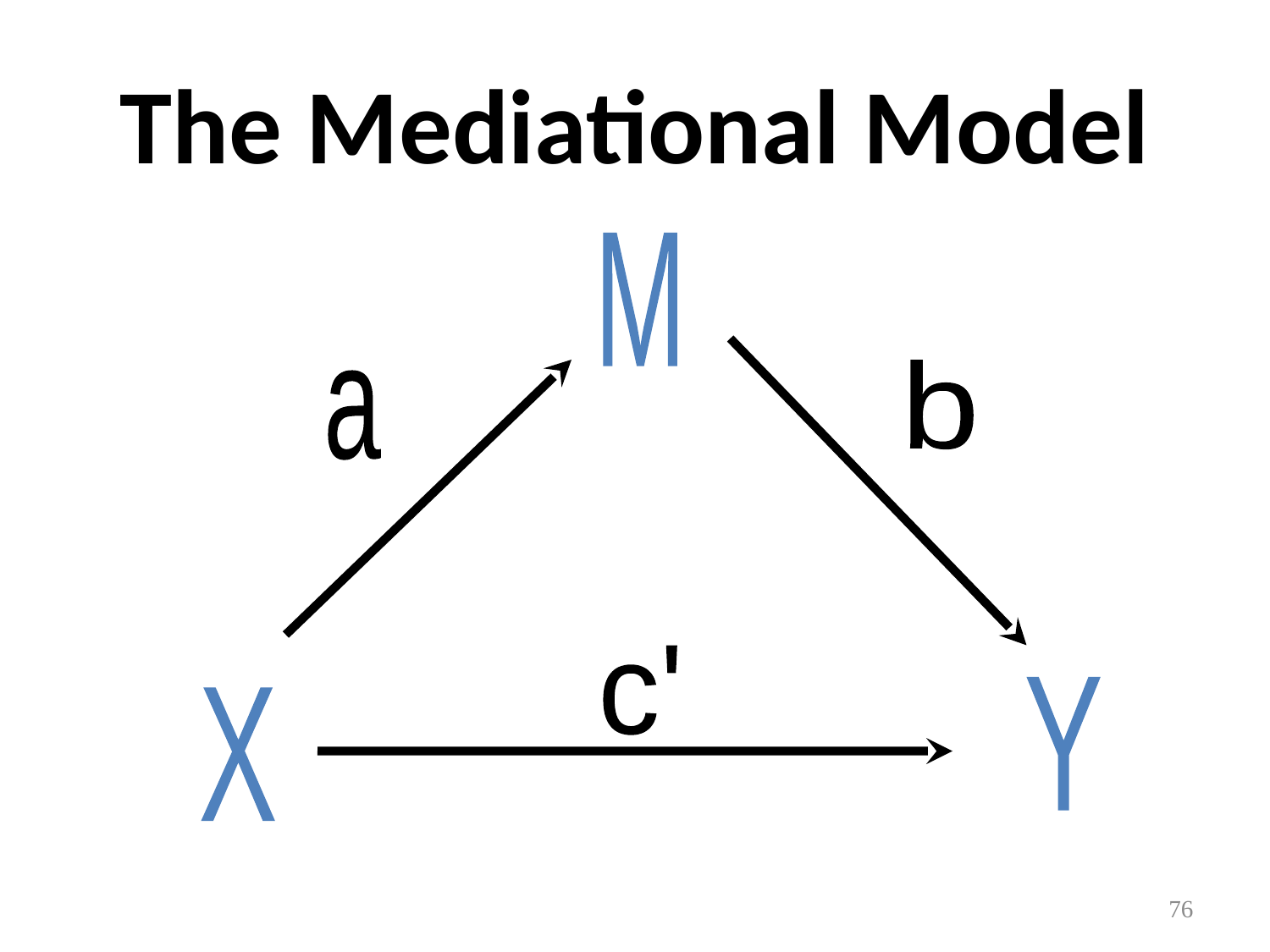

# The Mediational Model
M

b
a
c'
Y
X

76